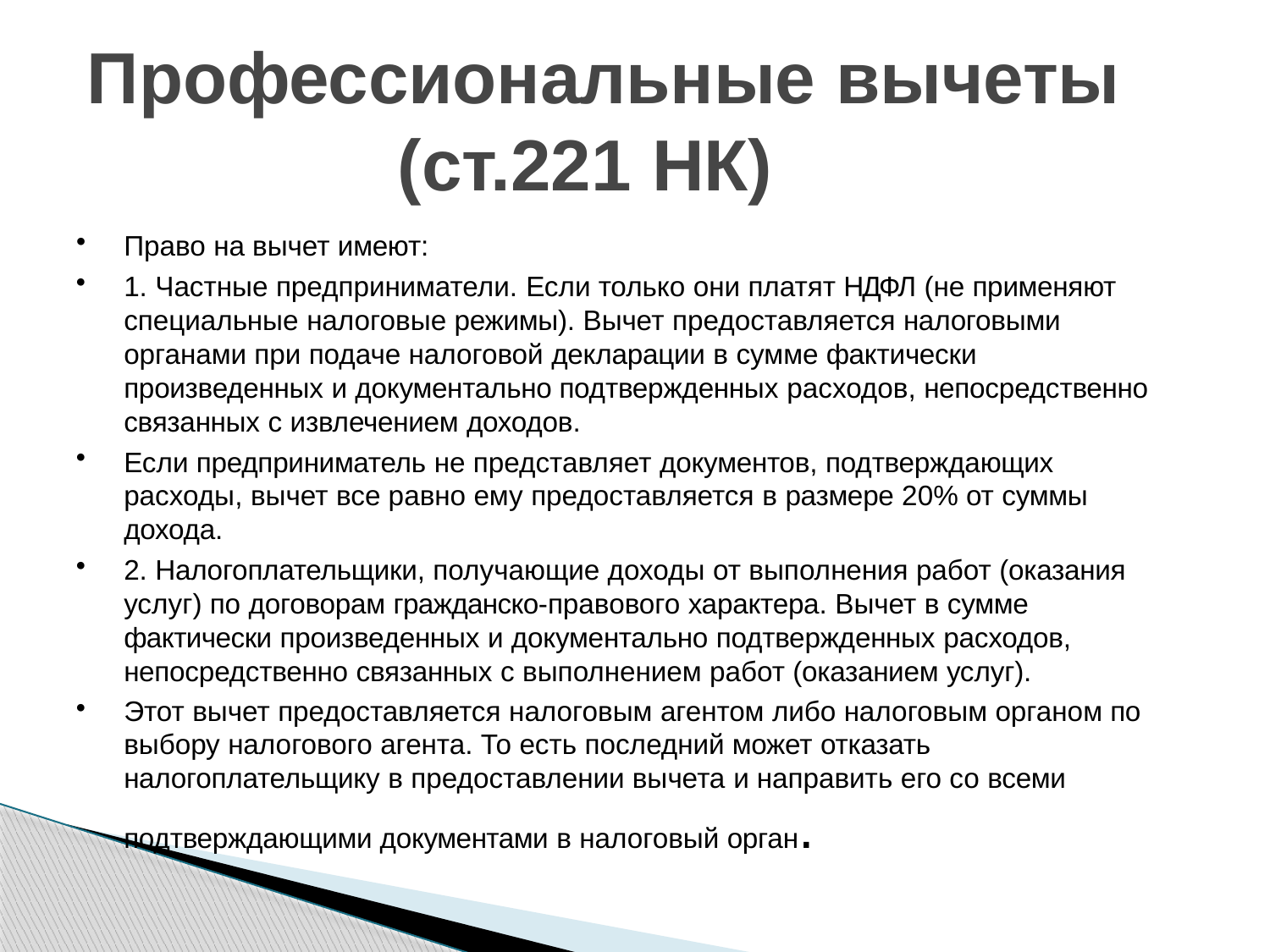

# Профессиональные вычеты (ст.221 НК)
Право на вычет имеют:
1. Частные предприниматели. Если только они платят НДФЛ (не применяют специальные налоговые режимы). Вычет предоставляется налоговыми органами при подаче налоговой декларации в сумме фактически произведенных и документально подтвержденных расходов, непосредственно связанных с извлечением доходов.
Если предприниматель не представляет документов, подтверждающих расходы, вычет все равно ему предоставляется в размере 20% от суммы дохода.
2. Налогоплательщики, получающие доходы от выполнения работ (оказания услуг) по договорам гражданско-правового характера. Вычет в сумме фактически произведенных и документально подтвержденных расходов, непосредственно связанных с выполнением работ (оказанием услуг).
Этот вычет предоставляется налоговым агентом либо налоговым органом по выбору налогового агента. То есть последний может отказать налогоплательщику в предоставлении вычета и направить его со всеми подтверждающими документами в налоговый орган.